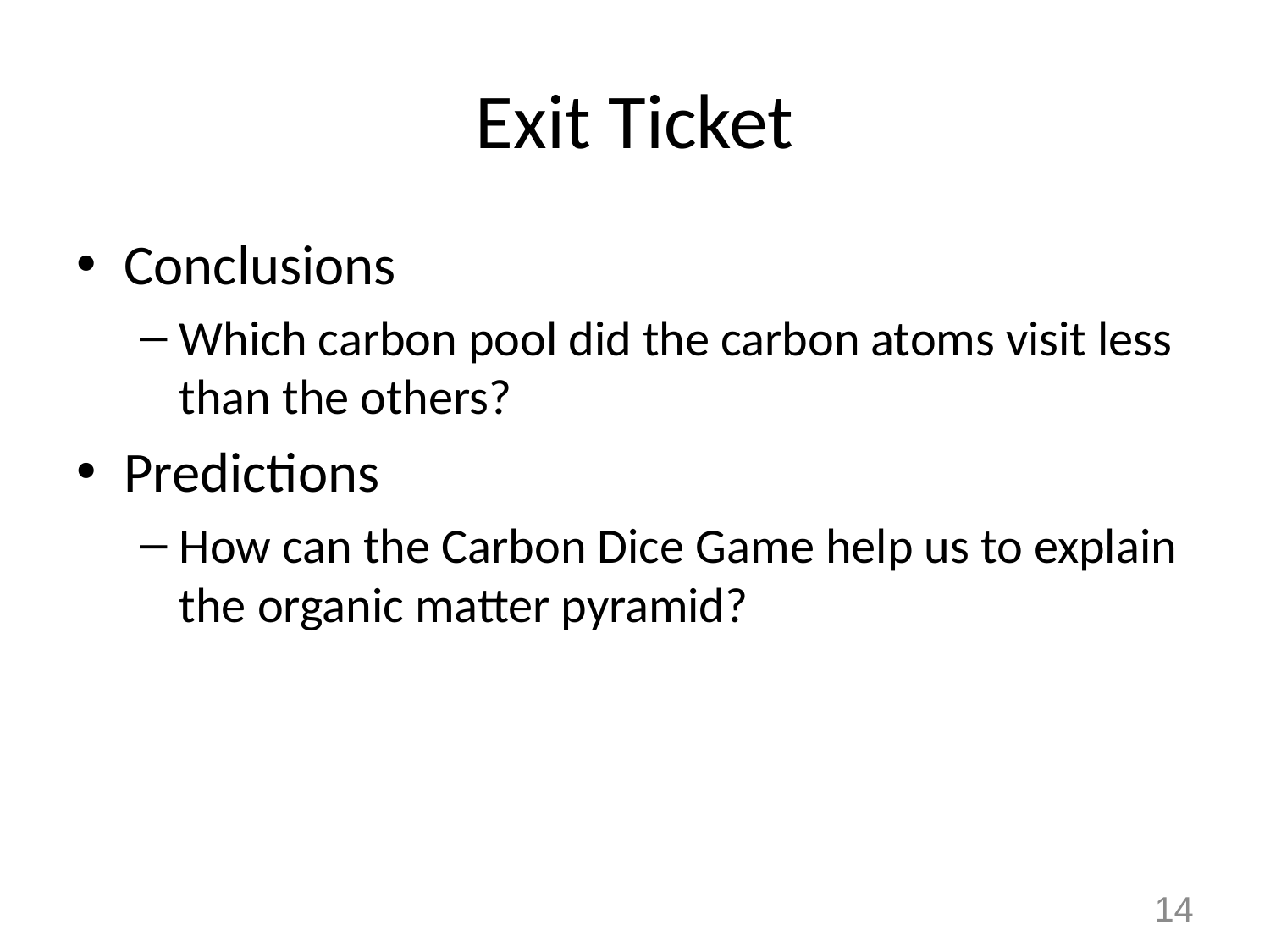

# Exit Ticket
Conclusions
Which carbon pool did the carbon atoms visit less than the others?
Predictions
How can the Carbon Dice Game help us to explain the organic matter pyramid?
14